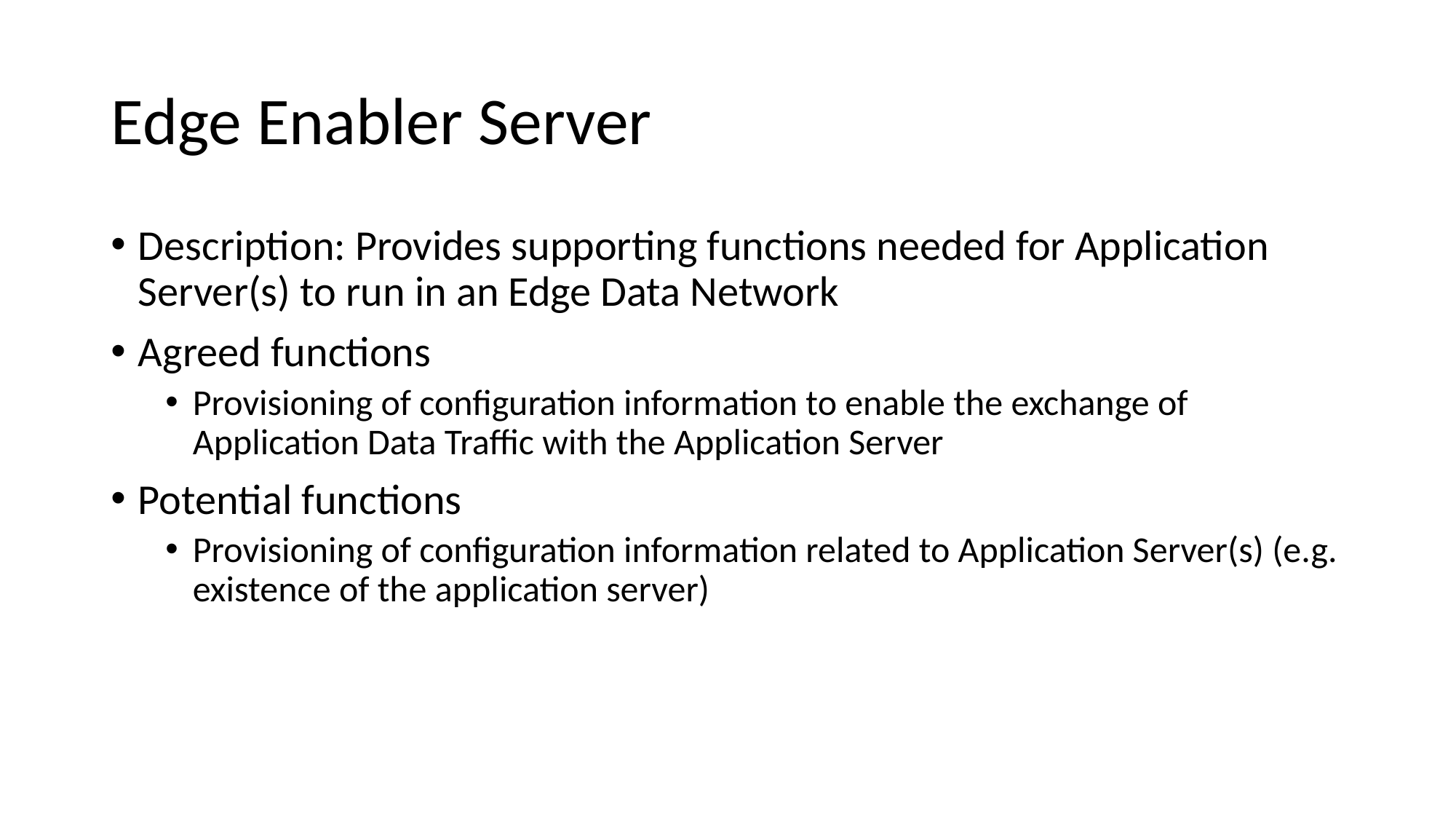

# Edge Enabler Server
Description: Provides supporting functions needed for Application Server(s) to run in an Edge Data Network
Agreed functions
Provisioning of configuration information to enable the exchange of Application Data Traffic with the Application Server
Potential functions
Provisioning of configuration information related to Application Server(s) (e.g. existence of the application server)